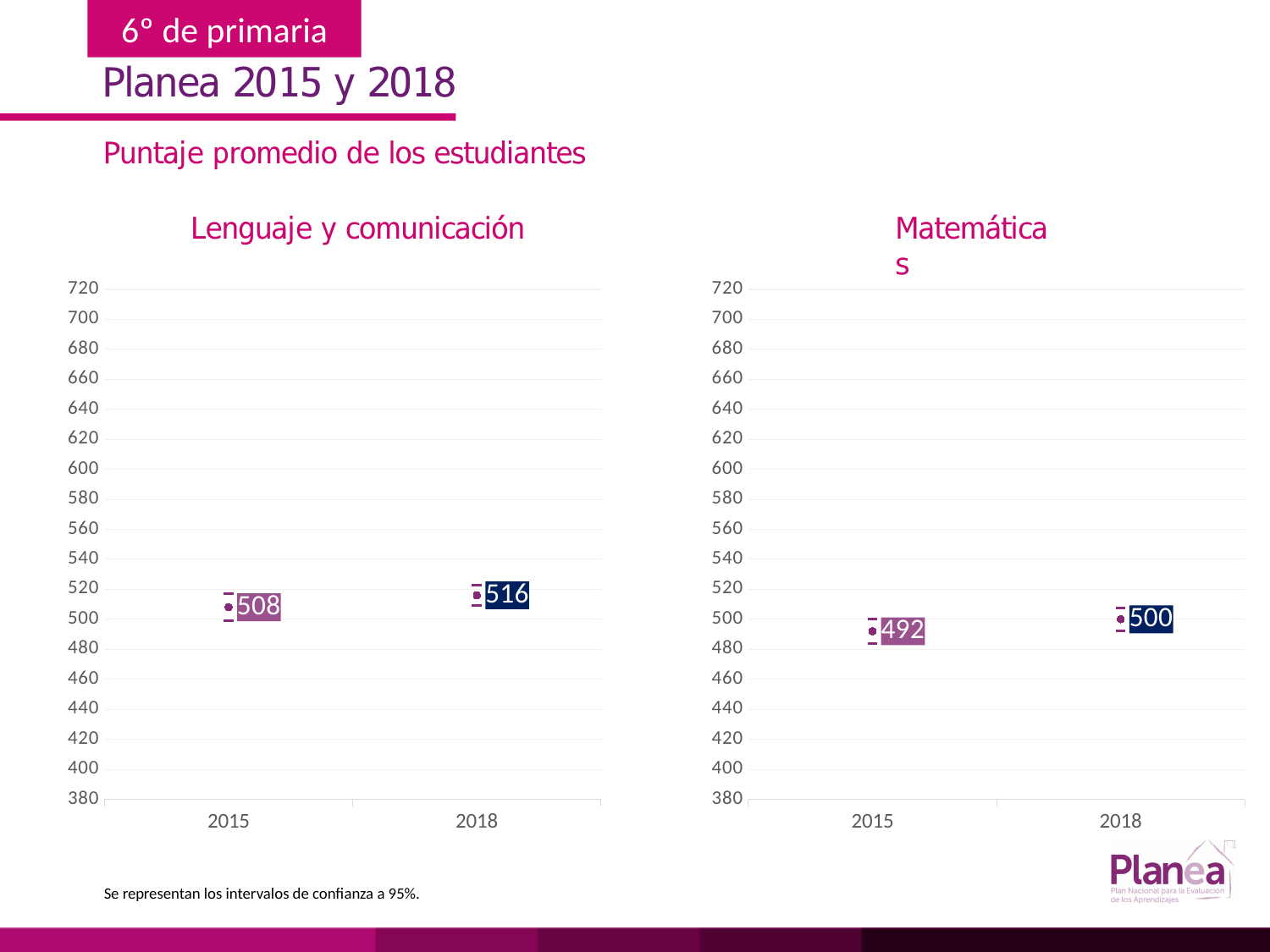

Planea 2015 y 2018

Puntaje promedio de los estudiantes
Matemáticas
Lenguaje y comunicación

### Chart

| Category |  |  |  |
|---|---|---|---|
| 2015 | 498.846 | 517.154 | 508.0 |
| 2018 | 509.234 | 522.766 | 516.0 |

### Chart

| Category |  |  |  |
|---|---|---|---|
| 2015 | 484.04 | 499.96 | 492.0 |
| 2018 | 492.239 | 507.761 | 500.0 |
Se representan los intervalos de confianza a 95%.